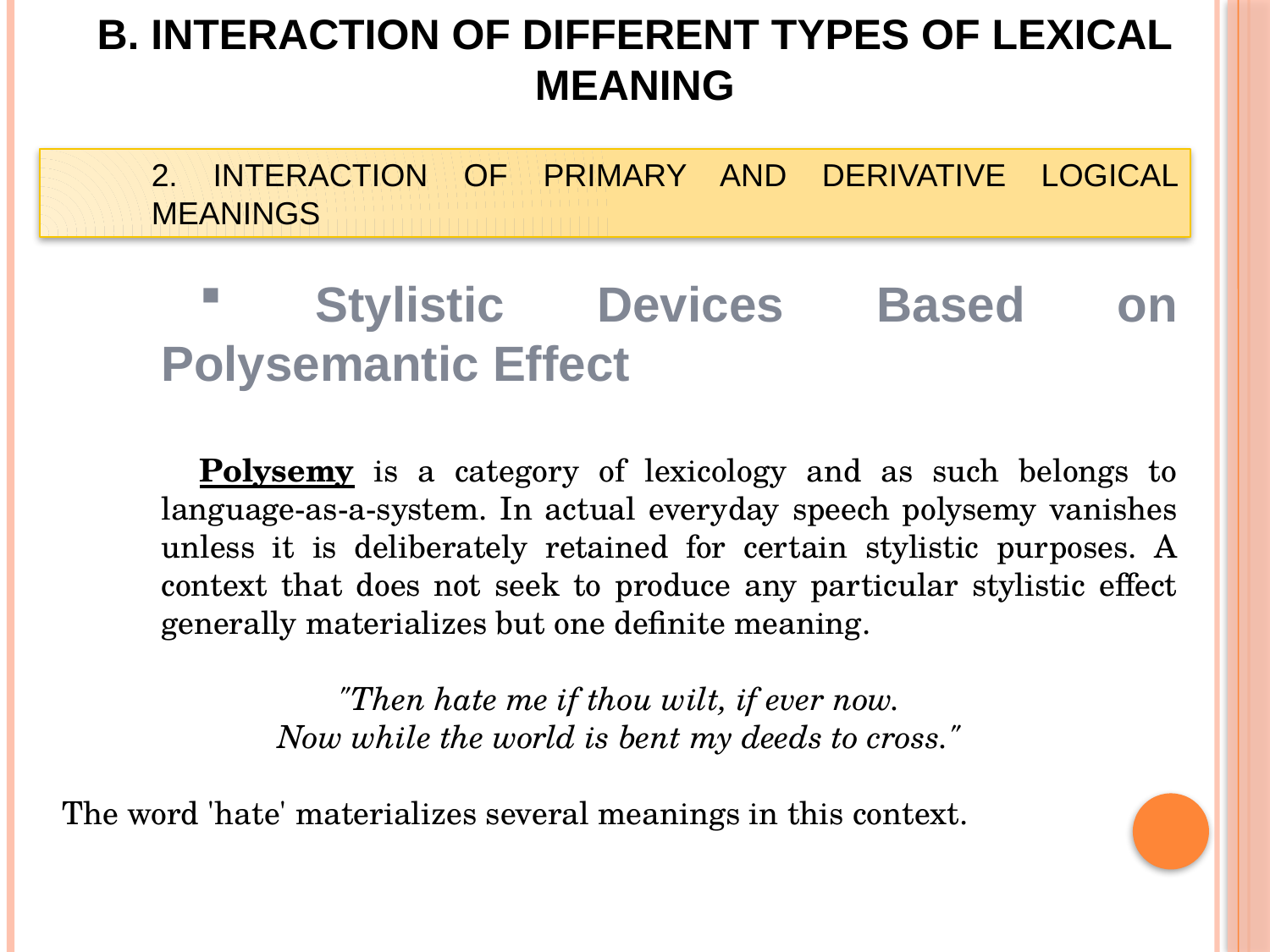

B. INTERACTION OF DIFFERENT TYPES OF LEXICAL MEANING
2. INTERACTION OF PRIMARY AND DERIVATIVE LOGICAL MEANINGS

 Stylistic Devices Based on Polysemantic Effect

Polysemy is a category of lexicology and as such belongs to language-as-a-system. In actual everyday speech polysemy vanishes unless it is deliberately retained for certain stylistic purposes. A context that does not seek to produce any particular stylistic effect generally materializes but one definite meaning.

"Then hate me if thou wilt, if ever now.
Now while the world is bent my deeds to cross."

The word 'hate' materializes several meanings in this context.